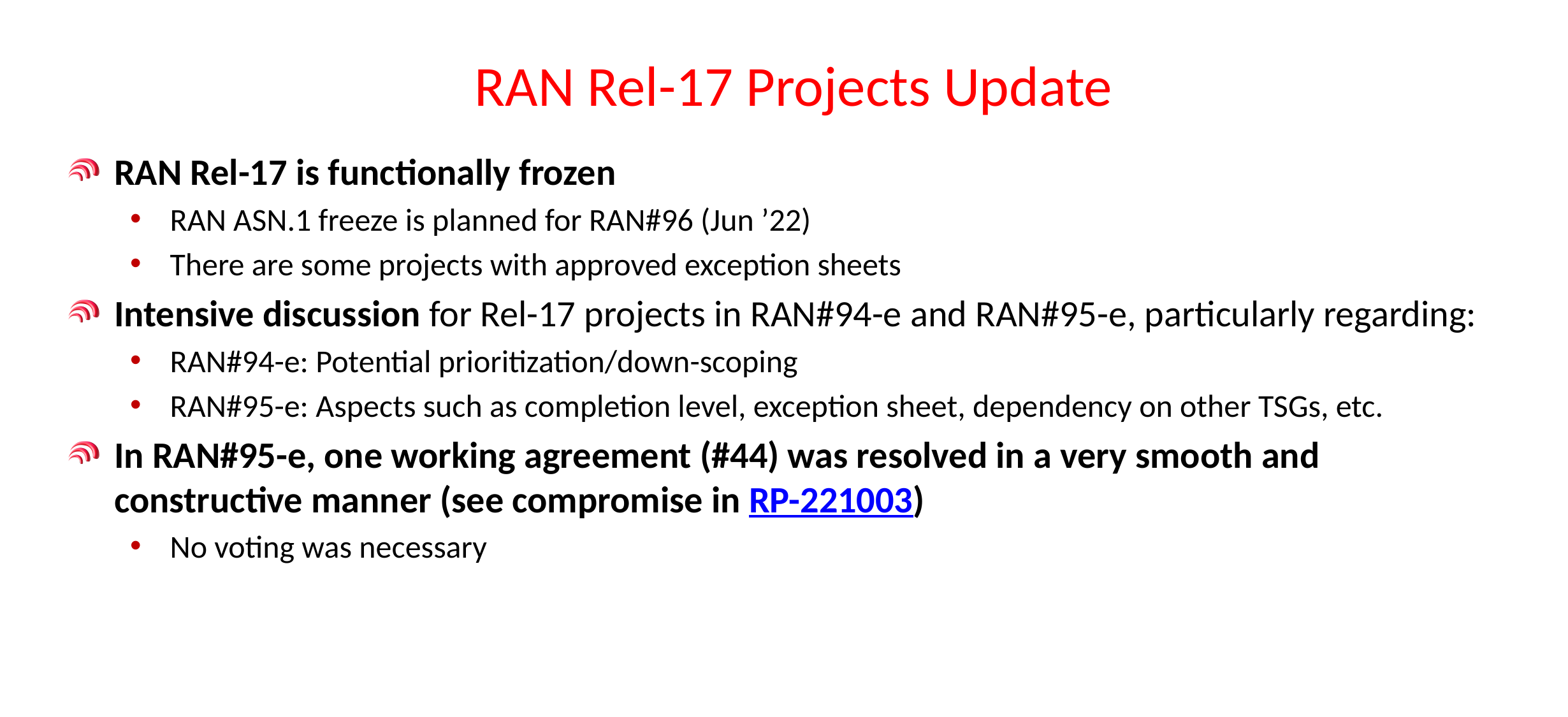

# RAN Rel-17 Projects Update
RAN Rel-17 is functionally frozen
RAN ASN.1 freeze is planned for RAN#96 (Jun ’22)
There are some projects with approved exception sheets
Intensive discussion for Rel-17 projects in RAN#94-e and RAN#95-e, particularly regarding:
RAN#94-e: Potential prioritization/down-scoping
RAN#95-e: Aspects such as completion level, exception sheet, dependency on other TSGs, etc.
In RAN#95-e, one working agreement (#44) was resolved in a very smooth and constructive manner (see compromise in RP-221003)
No voting was necessary